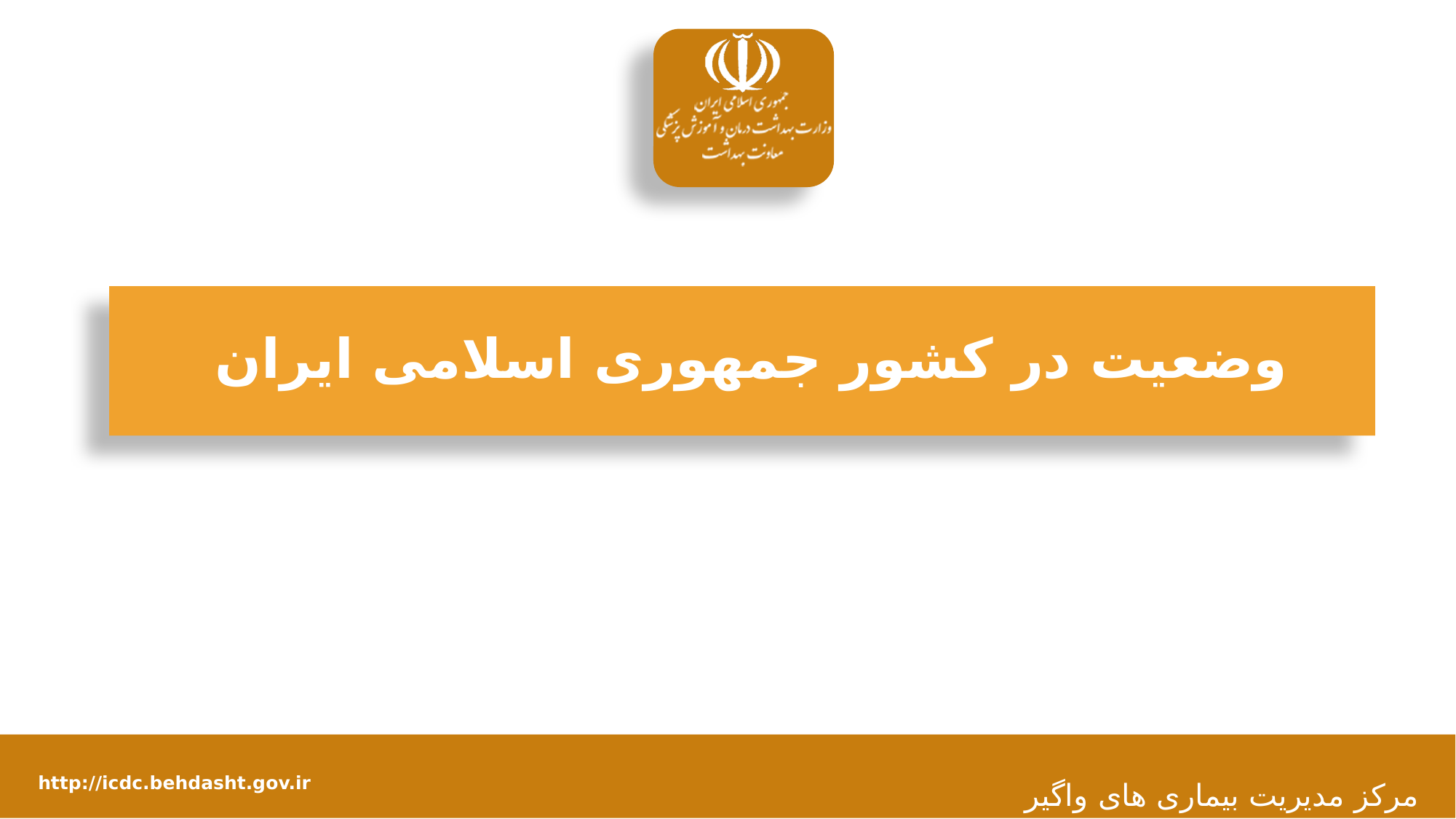

# وضعیت در کشور جمهوری اسلامی ایران